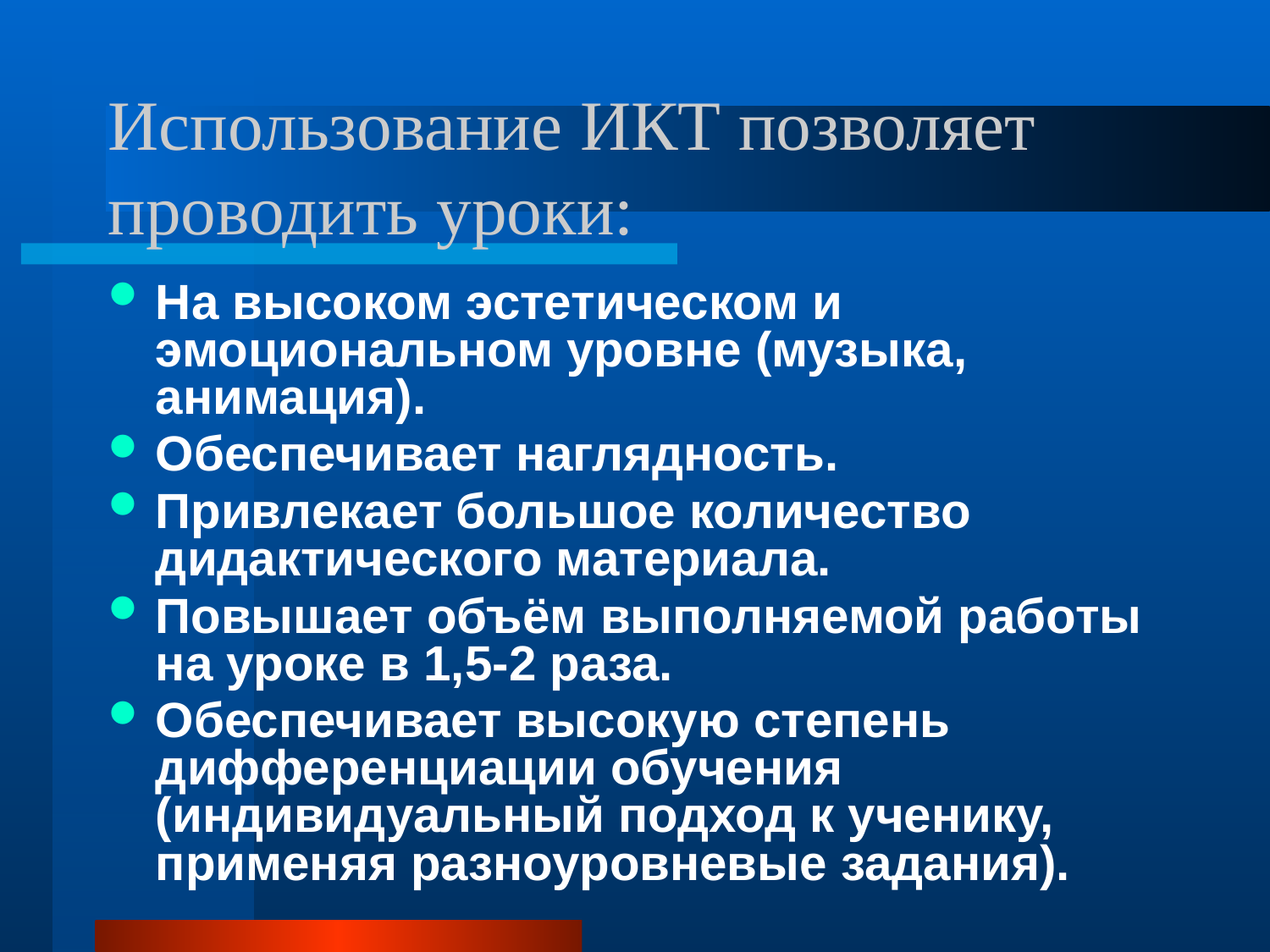

# Использование ИКТ позволяет проводить уроки:
На высоком эстетическом и эмоциональном уровне (музыка, анимация).
Обеспечивает наглядность.
Привлекает большое количество дидактического материала.
Повышает объём выполняемой работы на уроке в 1,5-2 раза.
Обеспечивает высокую степень дифференциации обучения (индивидуальный подход к ученику, применяя разноуровневые задания).